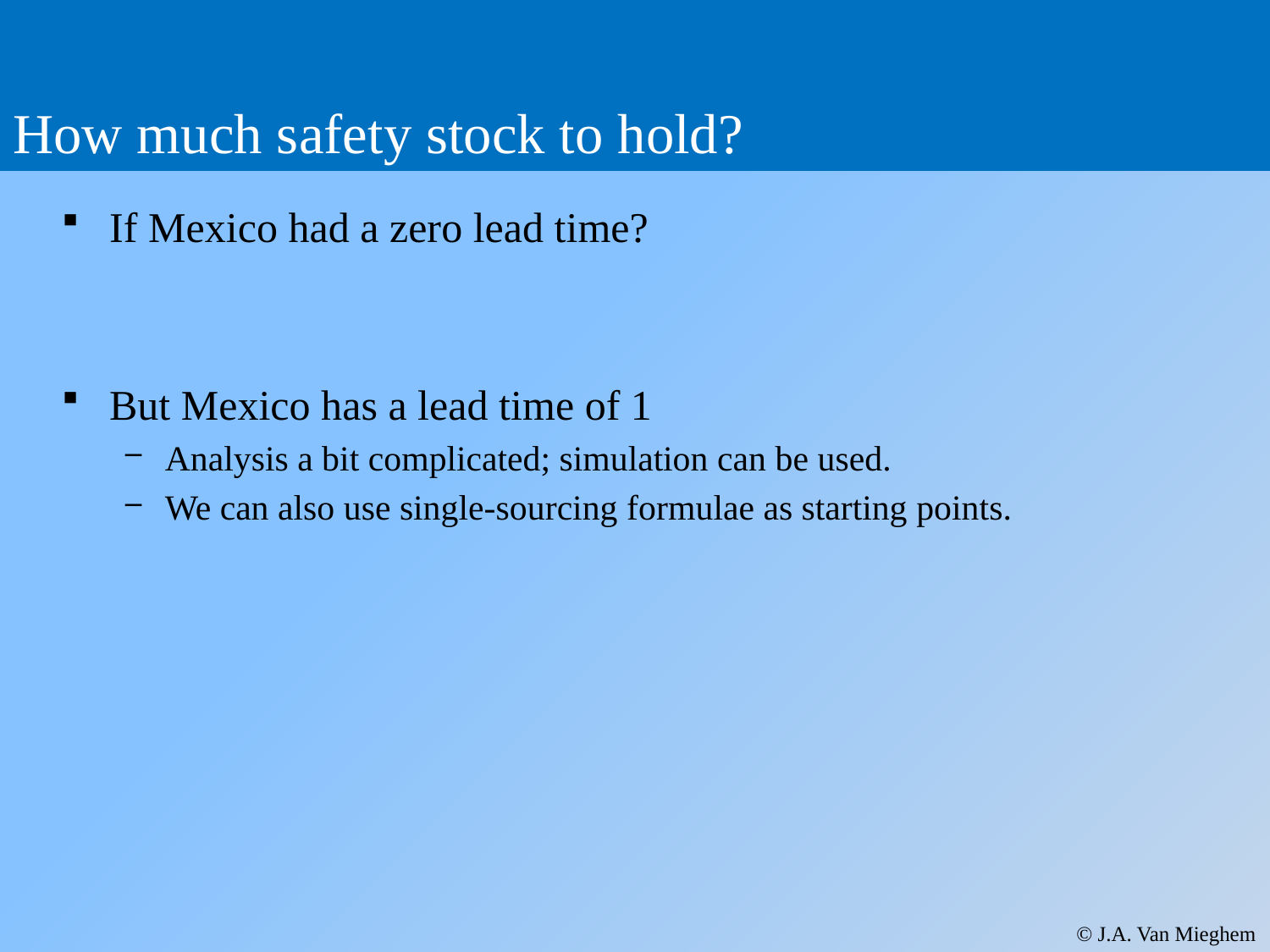

# How much safety stock to hold?
If Mexico had a zero lead time?

But Mexico has a lead time of 1
Analysis a bit complicated; simulation can be used.
We can also use single-sourcing formulae as starting points.